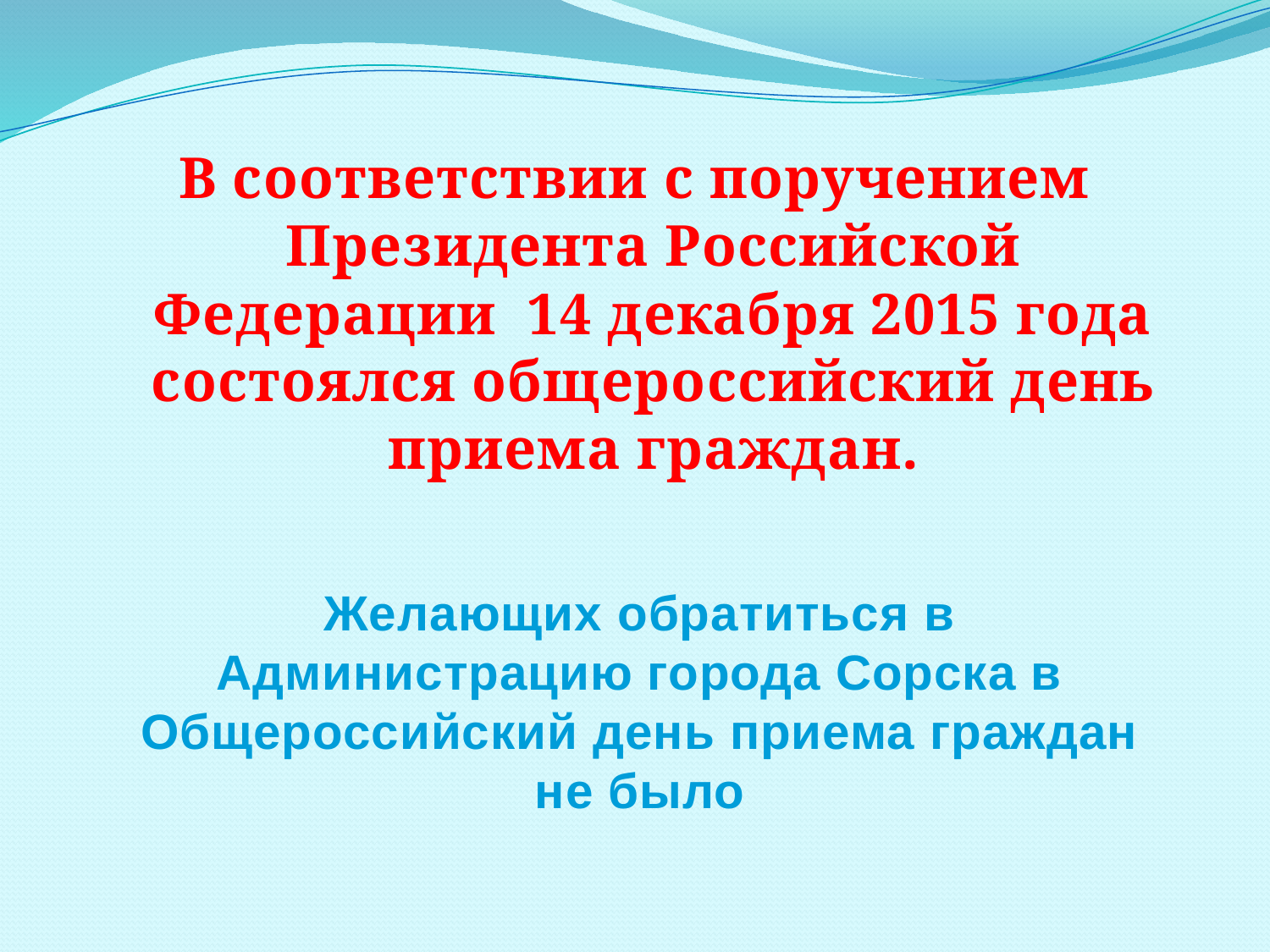

В соответствии с поручением Президента Российской Федерации  14 декабря 2015 года состоялся общероссийский день приема граждан.
Желающих обратиться в Администрацию города Сорска в Общероссийский день приема граждан не было